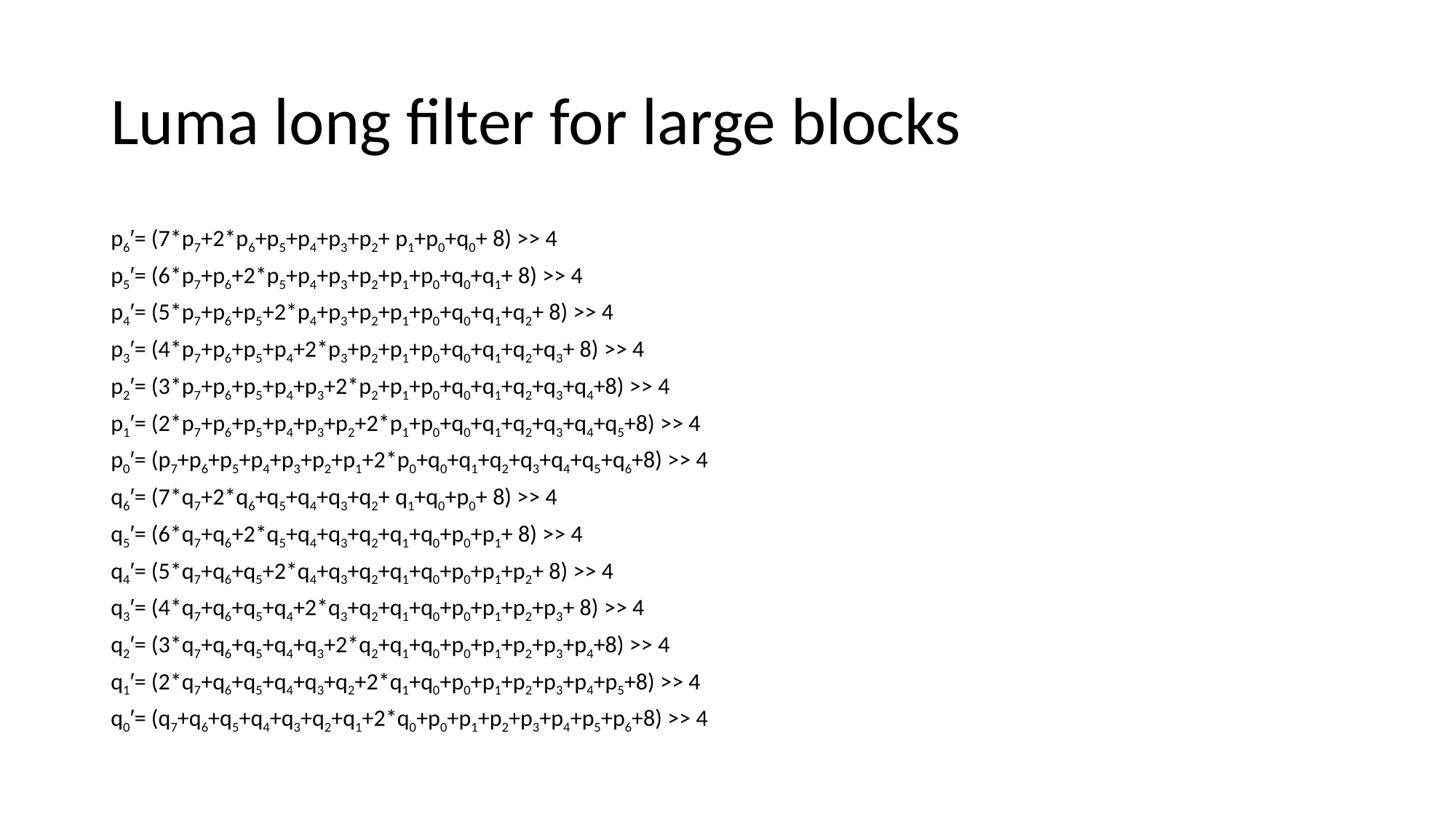

# Luma long filter for large blocks
p6′= (7*p7+2*p6+p5+p4+p3+p2+ p1+p0+q0+ 8) >> 4
p5′= (6*p7+p6+2*p5+p4+p3+p2+p1+p0+q0+q1+ 8) >> 4
p4′= (5*p7+p6+p5+2*p4+p3+p2+p1+p0+q0+q1+q2+ 8) >> 4
p3′= (4*p7+p6+p5+p4+2*p3+p2+p1+p0+q0+q1+q2+q3+ 8) >> 4
p2′= (3*p7+p6+p5+p4+p3+2*p2+p1+p0+q0+q1+q2+q3+q4+8) >> 4
p1′= (2*p7+p6+p5+p4+p3+p2+2*p1+p0+q0+q1+q2+q3+q4+q5+8) >> 4
p0′= (p7+p6+p5+p4+p3+p2+p1+2*p0+q0+q1+q2+q3+q4+q5+q6+8) >> 4
q6′= (7*q7+2*q6+q5+q4+q3+q2+ q1+q0+p0+ 8) >> 4
q5′= (6*q7+q6+2*q5+q4+q3+q2+q1+q0+p0+p1+ 8) >> 4
q4′= (5*q7+q6+q5+2*q4+q3+q2+q1+q0+p0+p1+p2+ 8) >> 4
q3′= (4*q7+q6+q5+q4+2*q3+q2+q1+q0+p0+p1+p2+p3+ 8) >> 4
q2′= (3*q7+q6+q5+q4+q3+2*q2+q1+q0+p0+p1+p2+p3+p4+8) >> 4
q1′= (2*q7+q6+q5+q4+q3+q2+2*q1+q0+p0+p1+p2+p3+p4+p5+8) >> 4
q0′= (q7+q6+q5+q4+q3+q2+q1+2*q0+p0+p1+p2+p3+p4+p5+p6+8) >> 4